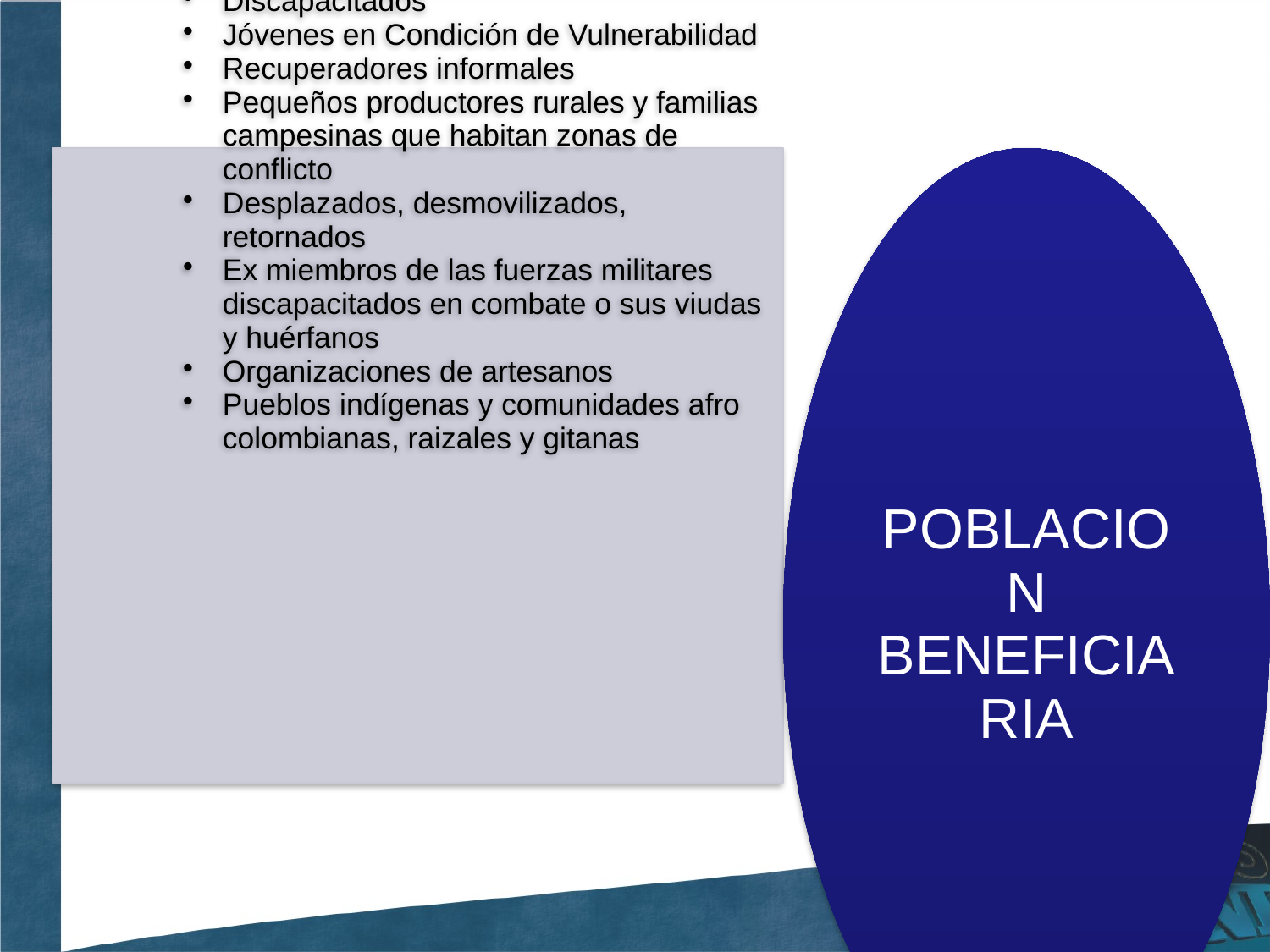

POBLACION BENEFICIARIA
Pueblos indígenas y comunidades afro colombianas, raizales y gitanas
Organizaciones de artesanos
Ex miembros de las fuerzas militares discapacitados en combate o sus viudas y huérfanos
Desplazados, desmovilizados, retornados
Pequeños productores rurales y familias campesinas que habitan zonas de conflicto
Recuperadores informales
Jóvenes en Condición de Vulnerabilidad
Discapacitados